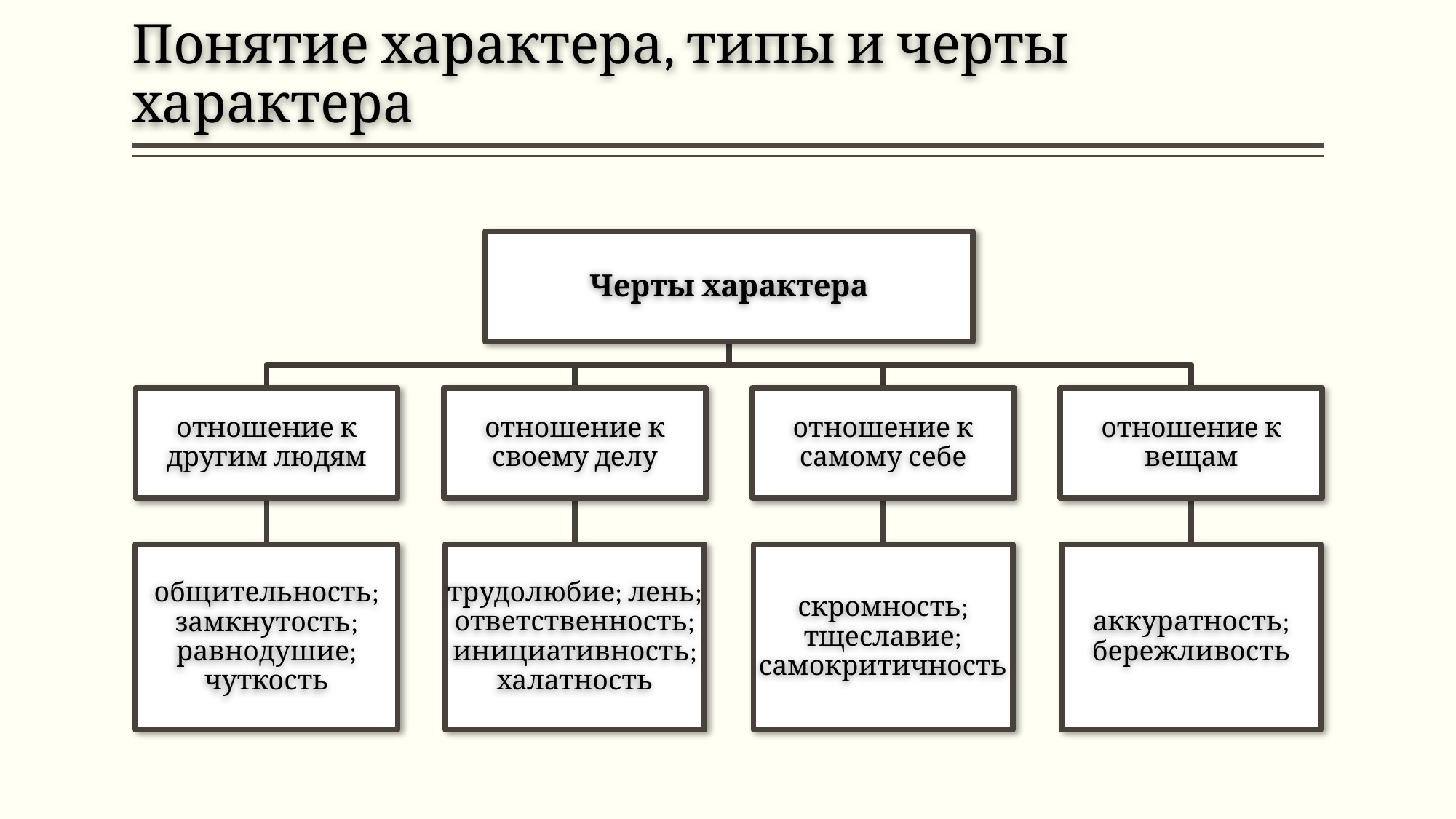

# Понятие характера, типы и черты характера

Черты характера

отношение к другим людям

отношение к своему делу

отношение к самому себе

отношение к вещам

трудолюбие; лень; ответственность; инициативность; халатность

скромность; тщеславие; самокритичность

аккуратность; бережливость

общительность; замкнутость; равнодушие; чуткость